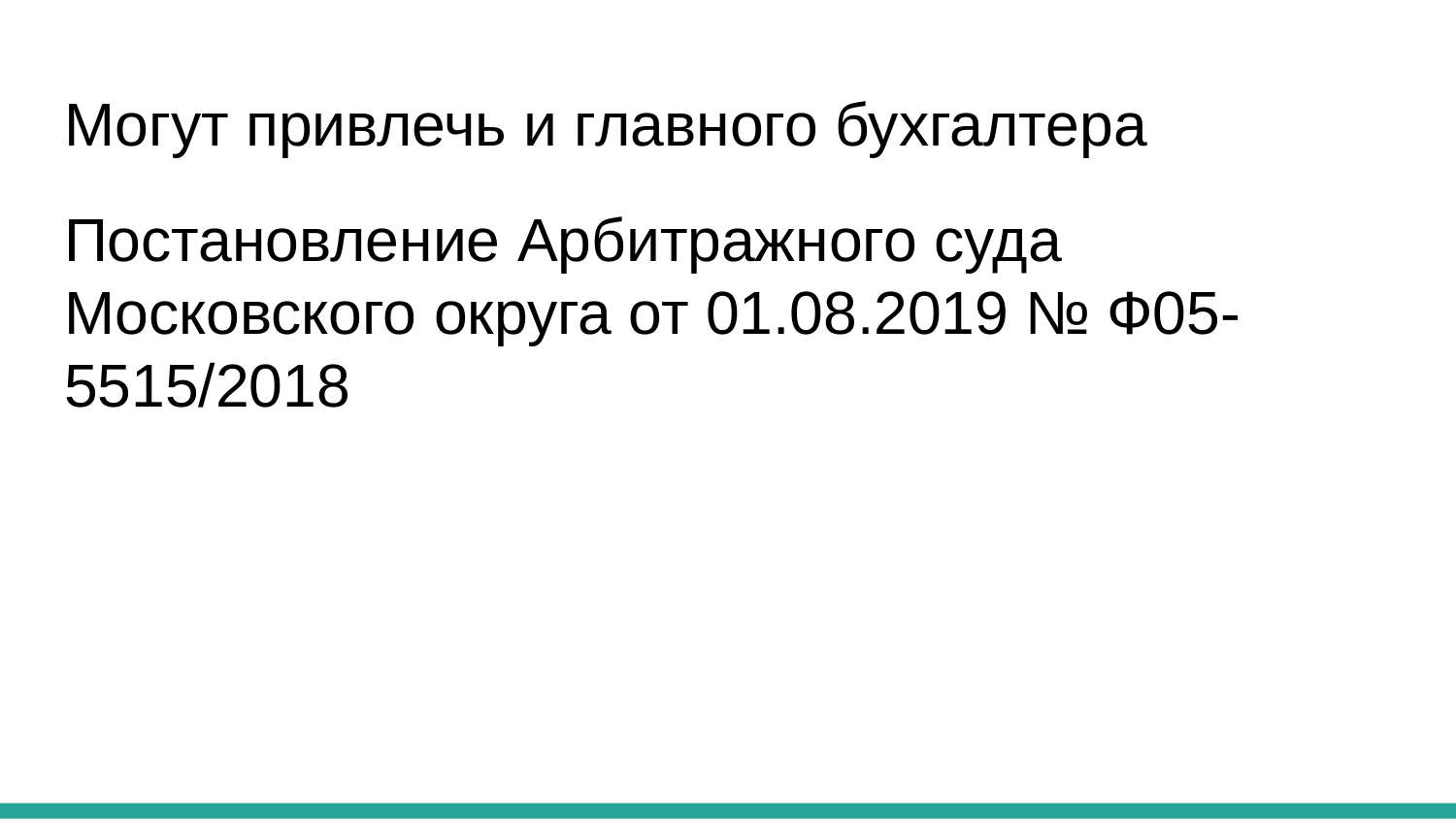

# Могут привлечь и главного бухгалтера
Постановление Арбитражного суда Московского округа от 01.08.2019 № Ф05-5515/2018